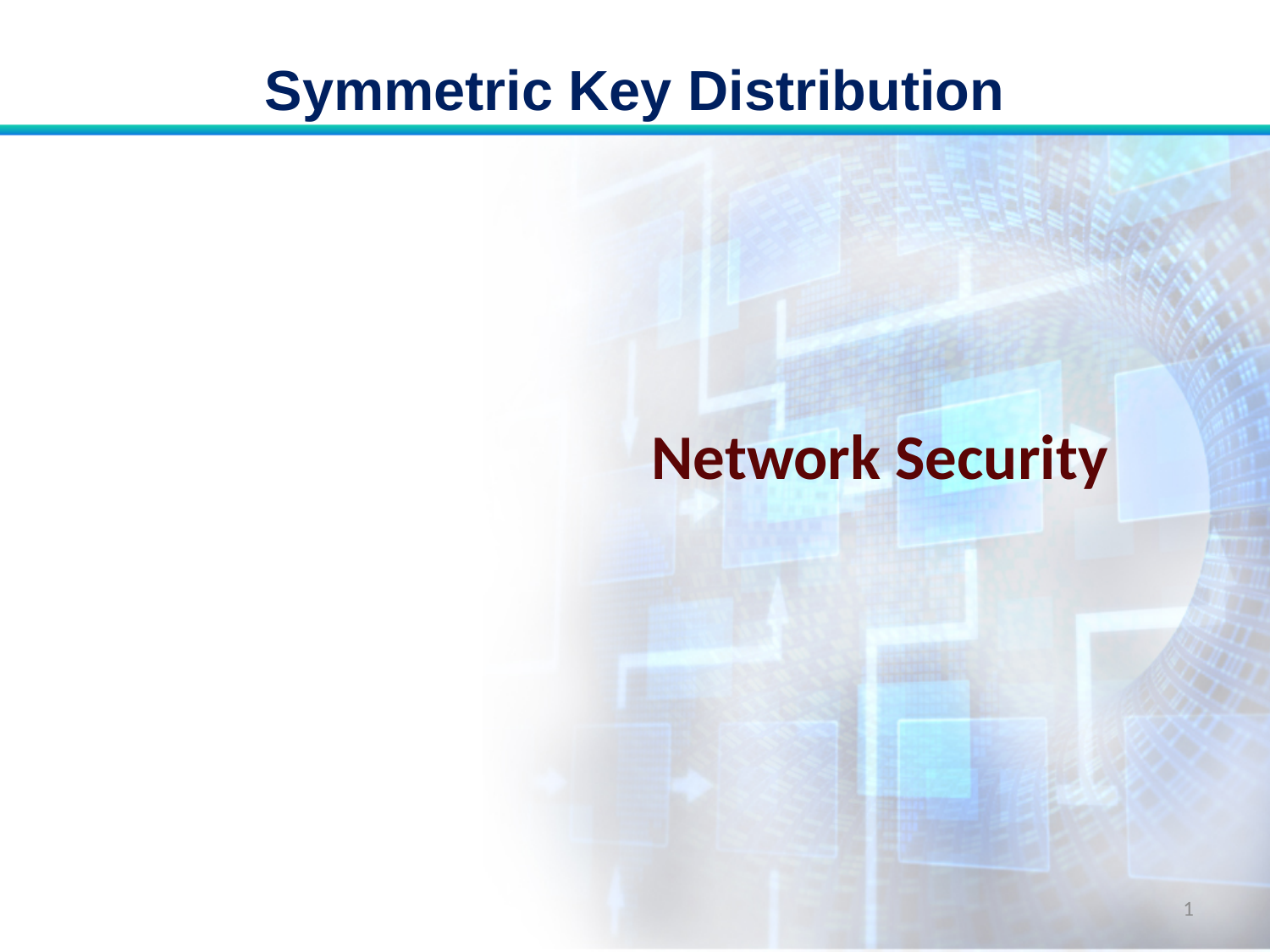

# Symmetric Key Distribution
Network Security
1